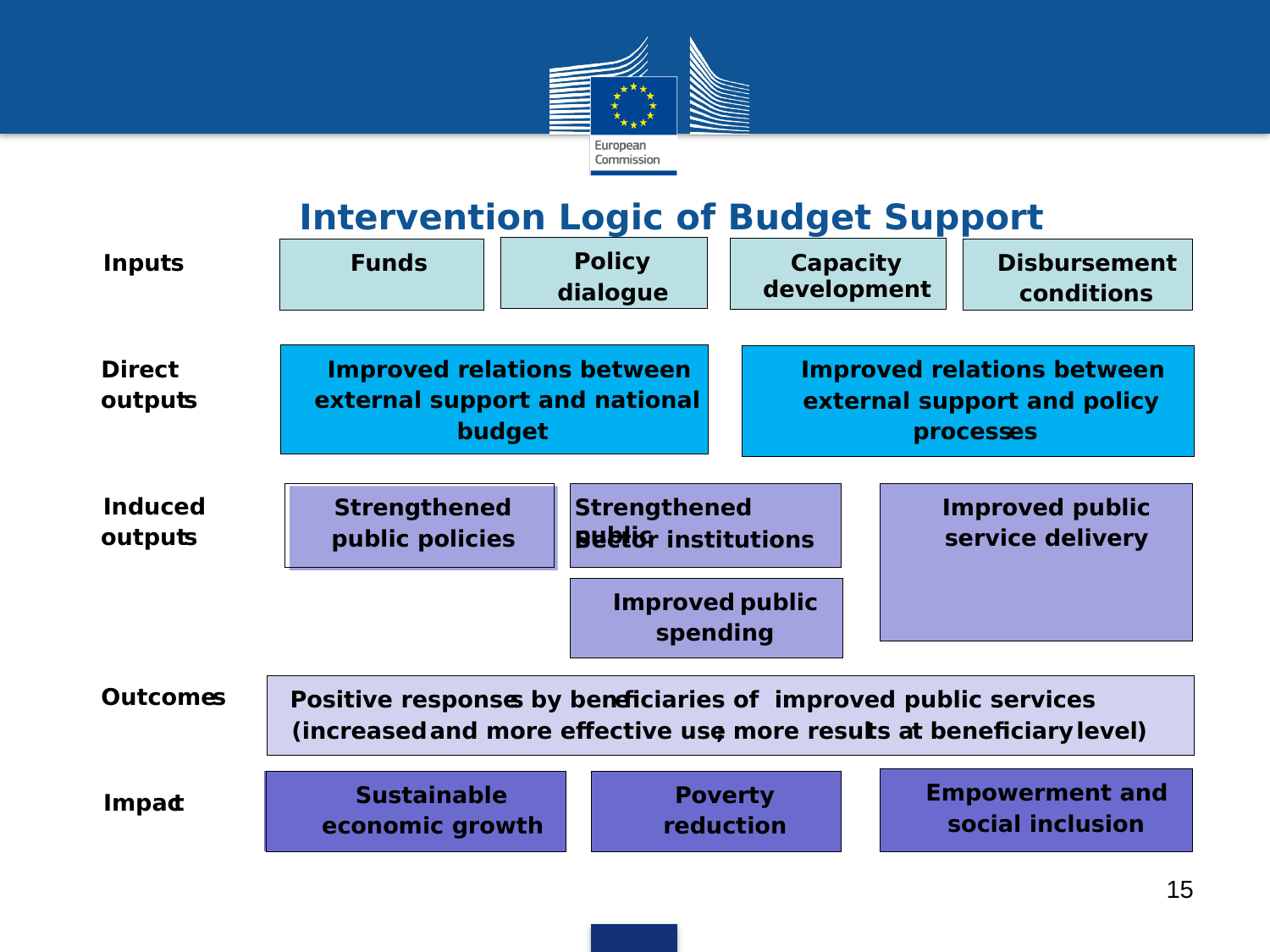

#

 Intervention Logic of Budget Support

Policy
F
unds

Capacity
Disbursement
Input
s

development

dialogue

conditions

Improved relations between
Direct

Improved relations between
external support and national
output
s

external support and policy
budget

process
es

Induced

Strengthened
Strengthened public
Improved public
output
s

service delivery

public policies

Sector institutions

Improved

public
spending

Outcome
s

Positive response
s

by ben
e
ficiaries of
improved public services

(
increased

and more effective use
; more resul
ts a
t
beneficiary

level
)

Empowerment and
Sustainable
Poverty
Impac
t

social inclusion

economic growth

reduction

15